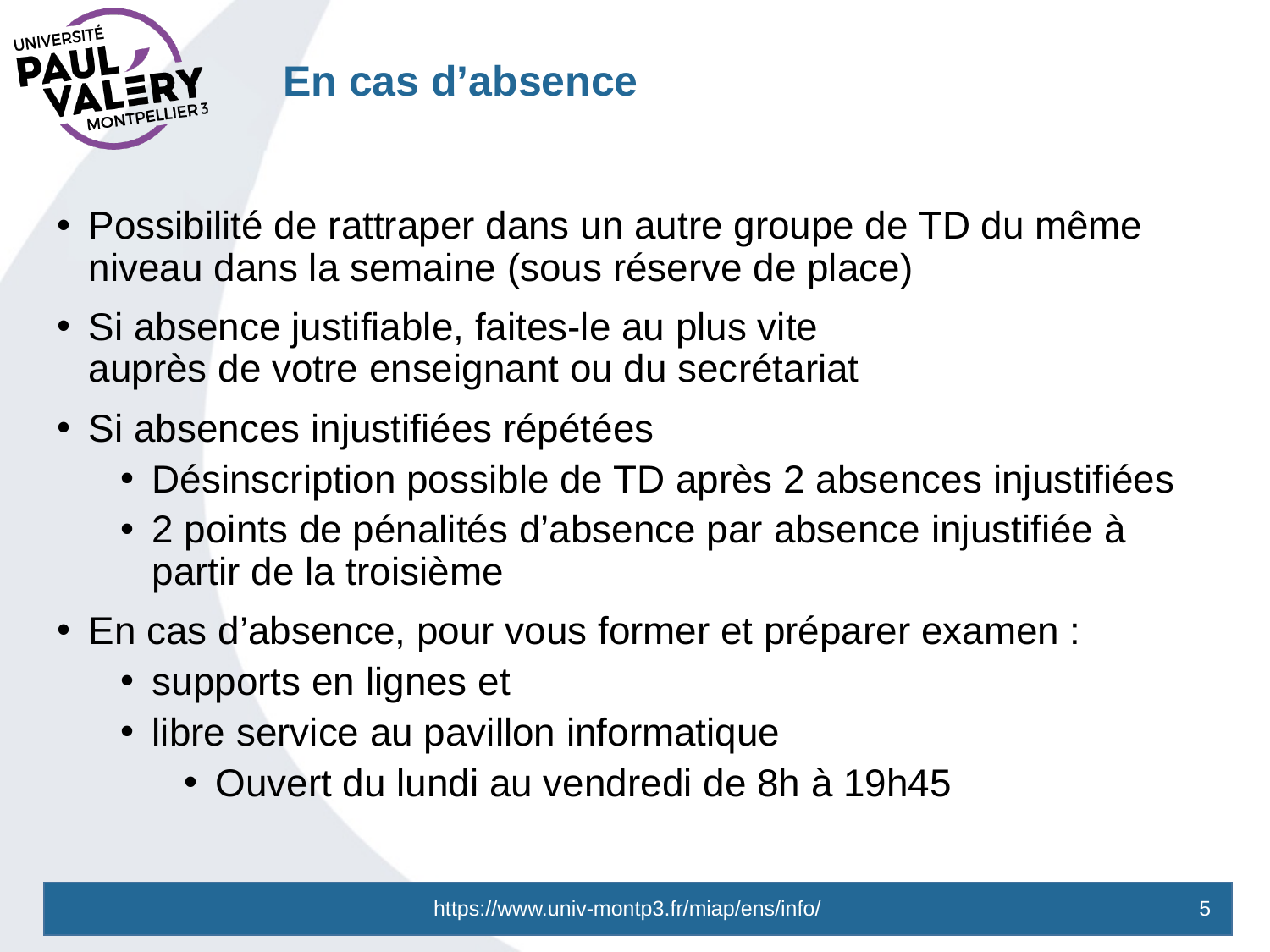

# En cas d’absence
Possibilité de rattraper dans un autre groupe de TD du même niveau dans la semaine (sous réserve de place)
Si absence justifiable, faites-le au plus vite
auprès de votre enseignant ou du secrétariat
Si absences injustifiées répétées
Désinscription possible de TD après 2 absences injustifiées
2 points de pénalités d’absence par absence injustifiée à partir de la troisième
En cas d’absence, pour vous former et préparer examen :
supports en lignes et
libre service au pavillon informatique
Ouvert du lundi au vendredi de 8h à 19h45
https://www.univ-montp3.fr/miap/ens/info/
5